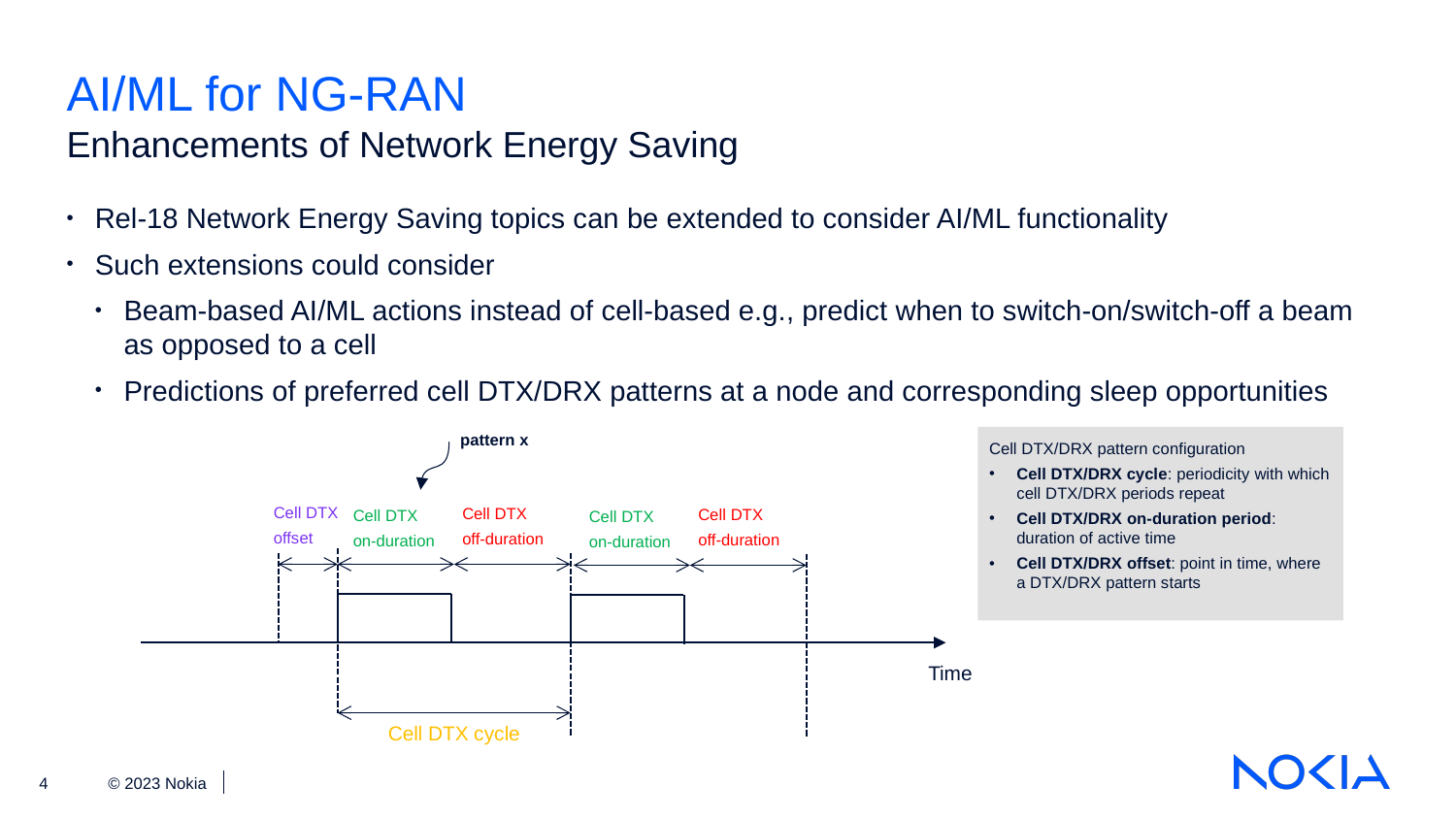

AI/ML for NG-RAN
Enhancements of Network Energy Saving
Rel-18 Network Energy Saving topics can be extended to consider AI/ML functionality
Such extensions could consider
Beam-based AI/ML actions instead of cell-based e.g., predict when to switch-on/switch-off a beam as opposed to a cell
Predictions of preferred cell DTX/DRX patterns at a node and corresponding sleep opportunities
Cell DTX/DRX pattern configuration
Cell DTX/DRX cycle: periodicity with which cell DTX/DRX periods repeat
Cell DTX/DRX on-duration period: duration of active time
Cell DTX/DRX offset: point in time, where a DTX/DRX pattern starts
pattern x
Cell DTX
offset
Cell DTX
off-duration
Cell DTX
on-duration
Time
Cell DTX cycle
Cell DTX
off-duration
Cell DTX
on-duration